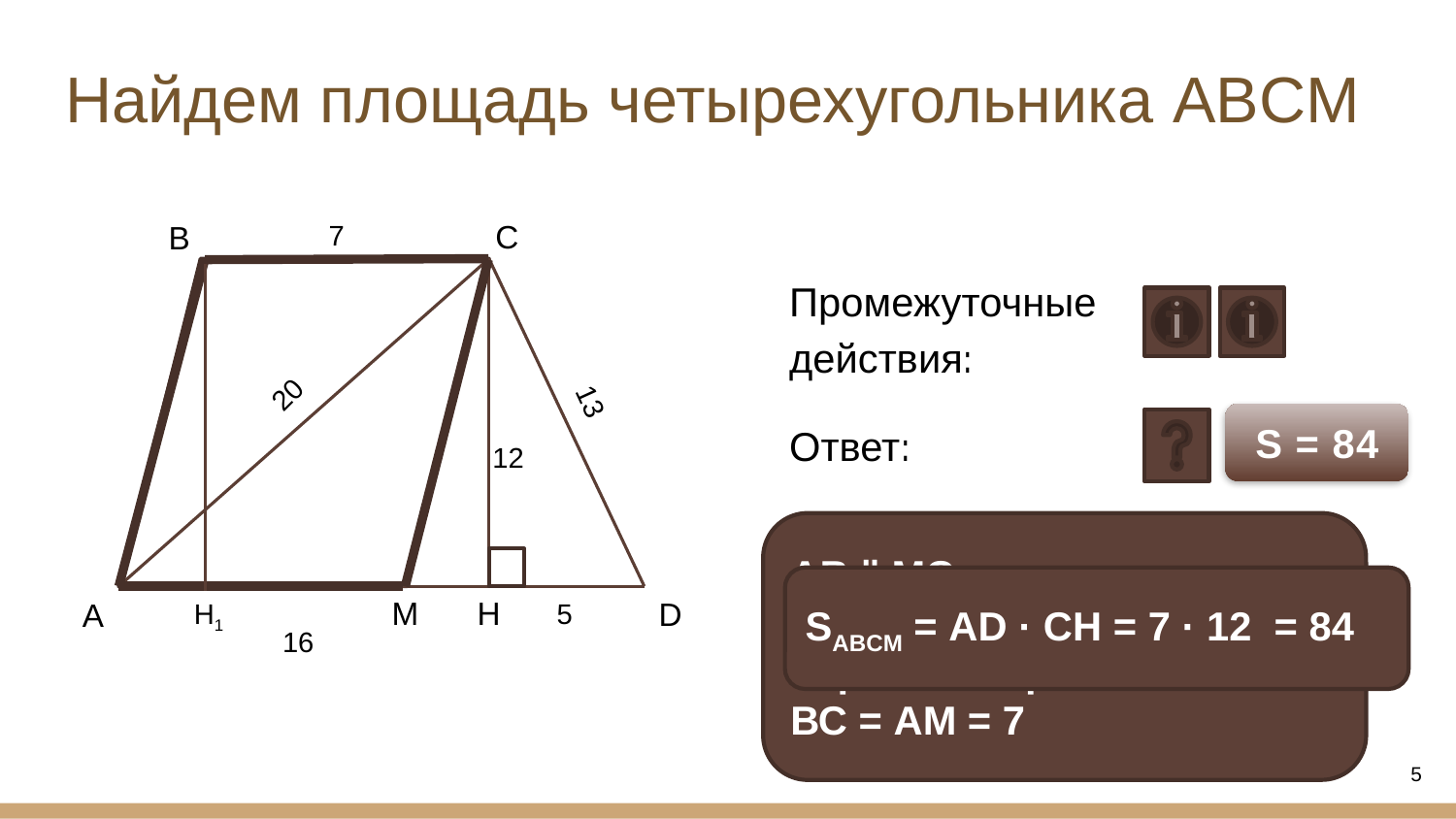

# Найдем площадь четырехугольника ABCM
C
B
7
Промежуточные действия:
Ответ:

20
13
S = 84

12
АВ ǁ МС, значит четырехугольник АВСМ — параллелограмм.
ВС = АМ = 7

SAВCМ = AD · CH = 7 · 12  = 84
H
M
D
A
Н1
5
16
5